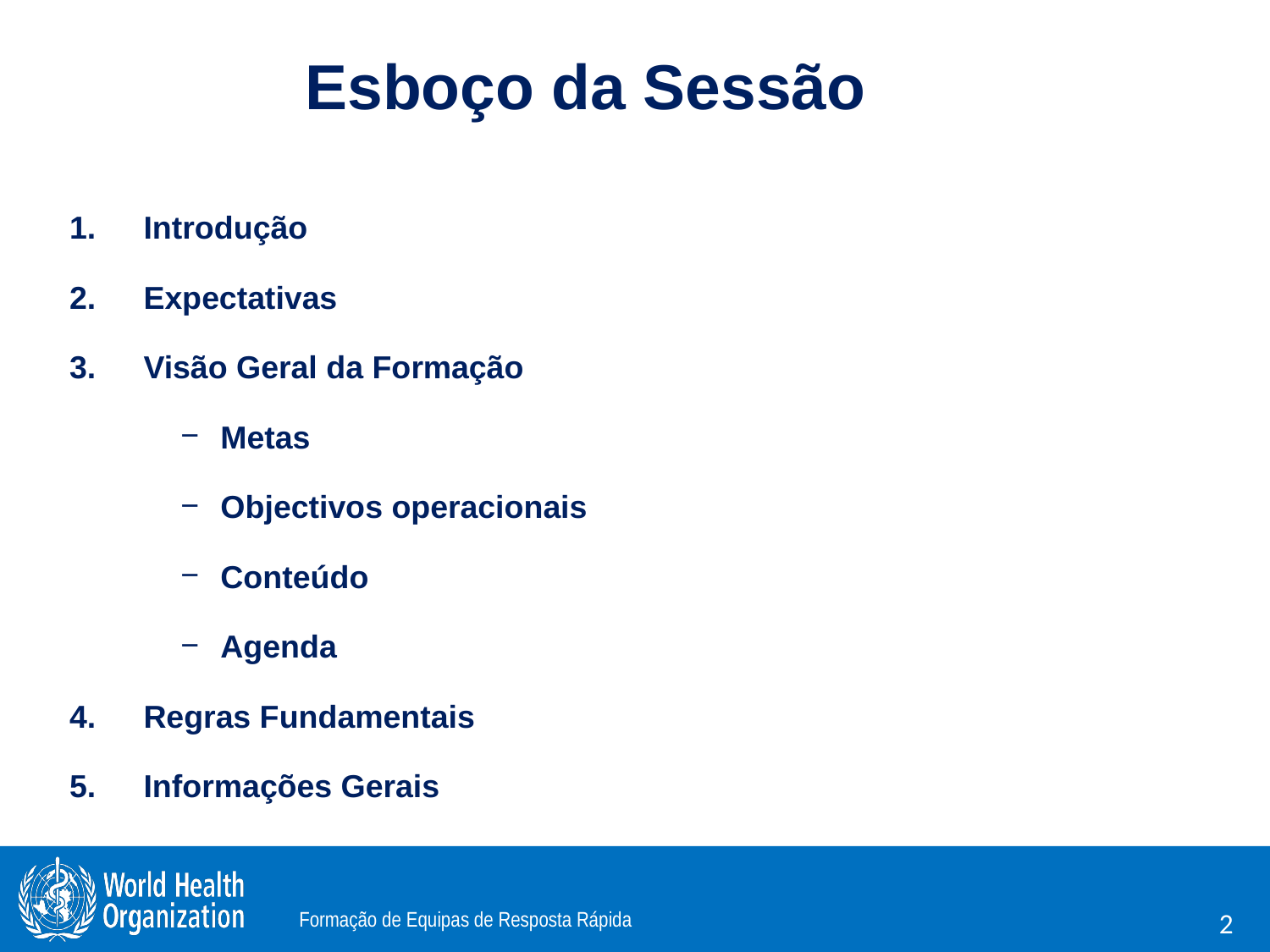

# Esboço da Sessão
Introdução
Expectativas
Visão Geral da Formação
Metas
Objectivos operacionais
Conteúdo
Agenda
Regras Fundamentais
Informações Gerais